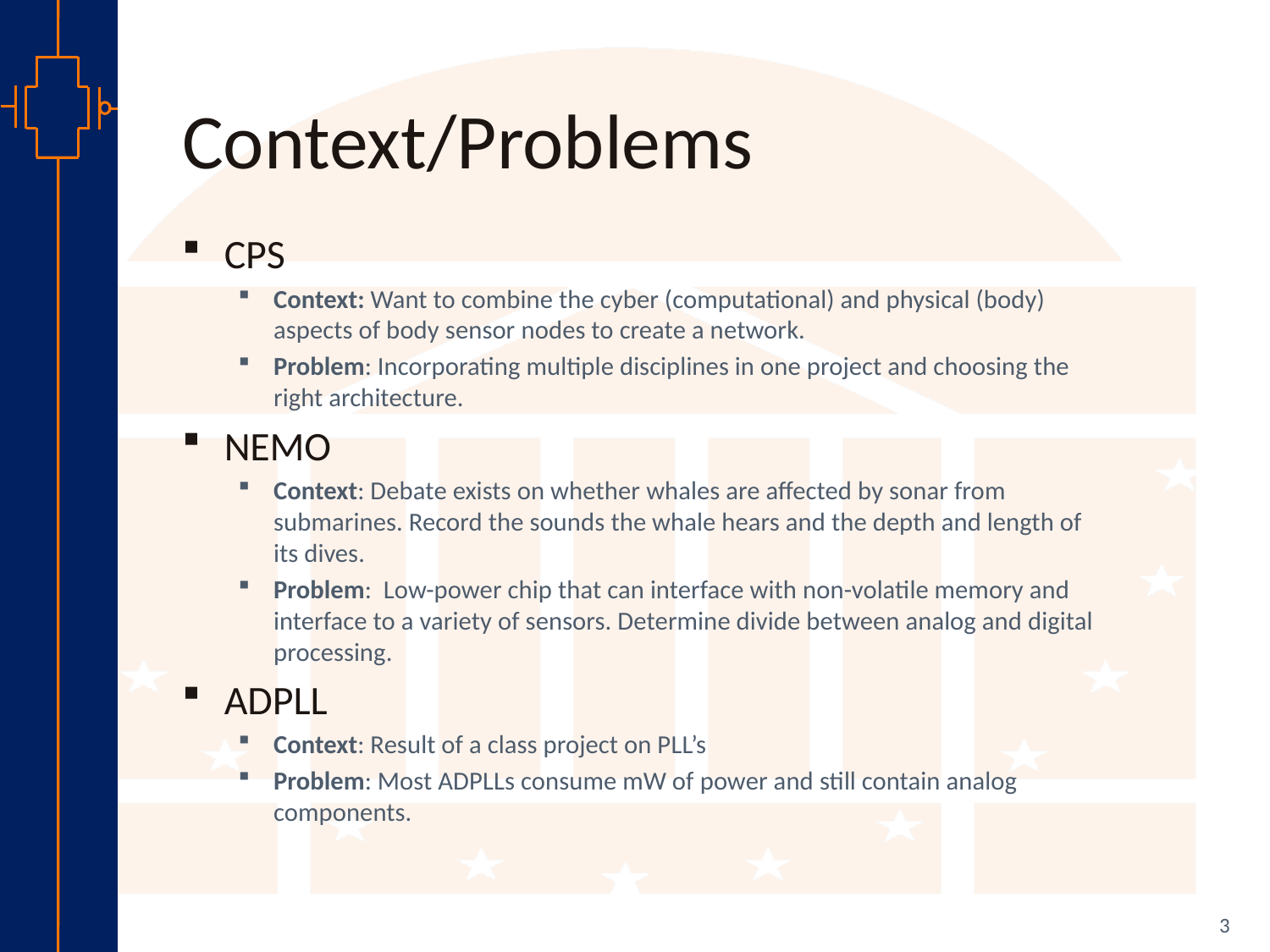

# Context/Problems
CPS
Context: Want to combine the cyber (computational) and physical (body) aspects of body sensor nodes to create a network.
Problem: Incorporating multiple disciplines in one project and choosing the right architecture.
NEMO
Context: Debate exists on whether whales are affected by sonar from submarines. Record the sounds the whale hears and the depth and length of its dives.
Problem:  Low-power chip that can interface with non-volatile memory and interface to a variety of sensors. Determine divide between analog and digital processing.
ADPLL
Context: Result of a class project on PLL’s
Problem: Most ADPLLs consume mW of power and still contain analog components.
3